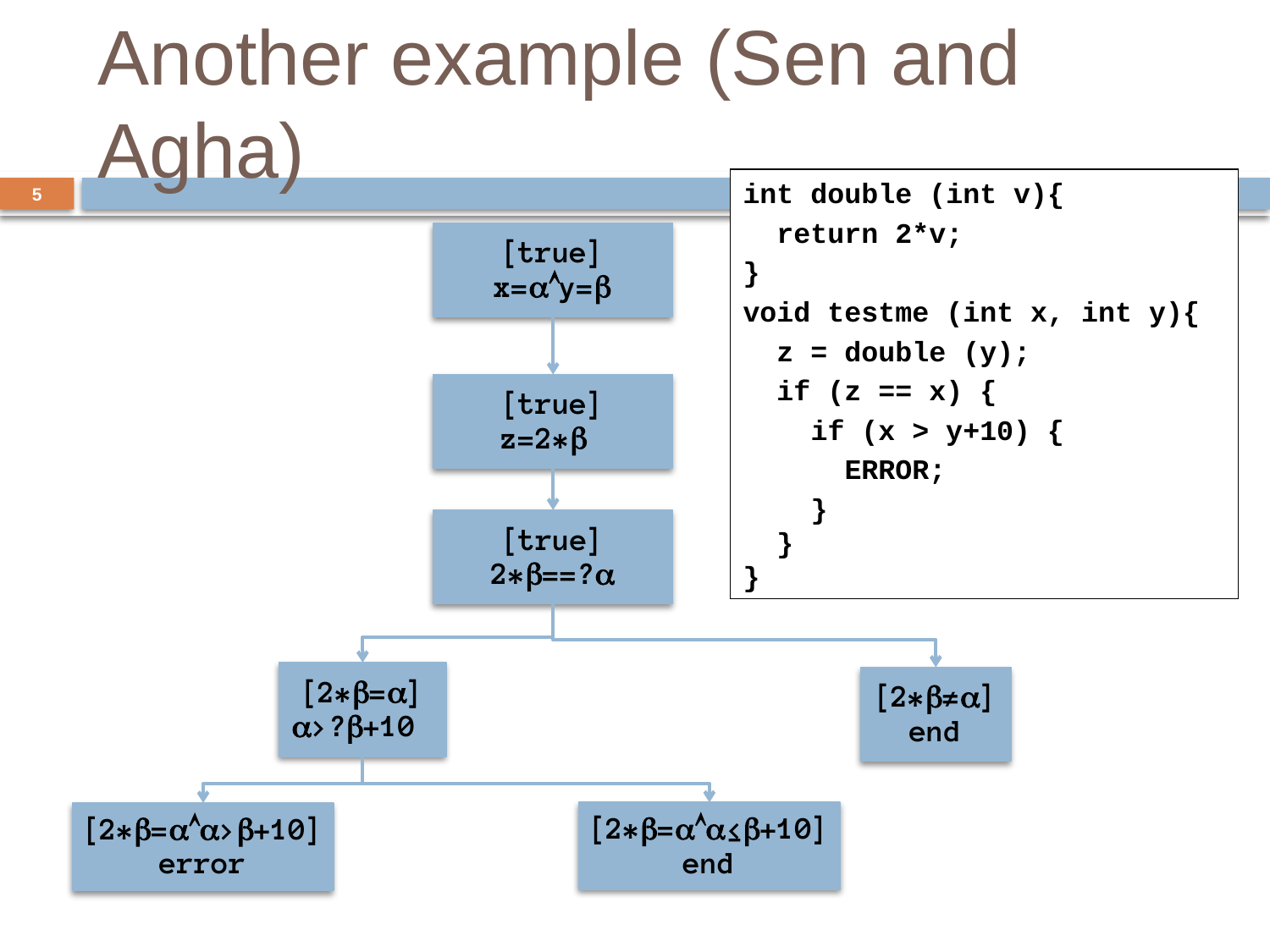

# Another example (Sen and Agha)
int double (int v){
  return 2*v;
}
void testme (int x, int y){
  z = double (y);
  if (z == x) {
    if (x > y+10) {
      ERROR;
    }
  }
}
5
[true]
x=α∧y=β
[true]
z=2*β
[true]
2*β==?α
[2*β=α]
α>?β+10
[2*β≠α]
end
[2*β=α∧α≤β+10]
end
[2*β=α∧α>β+10]
error